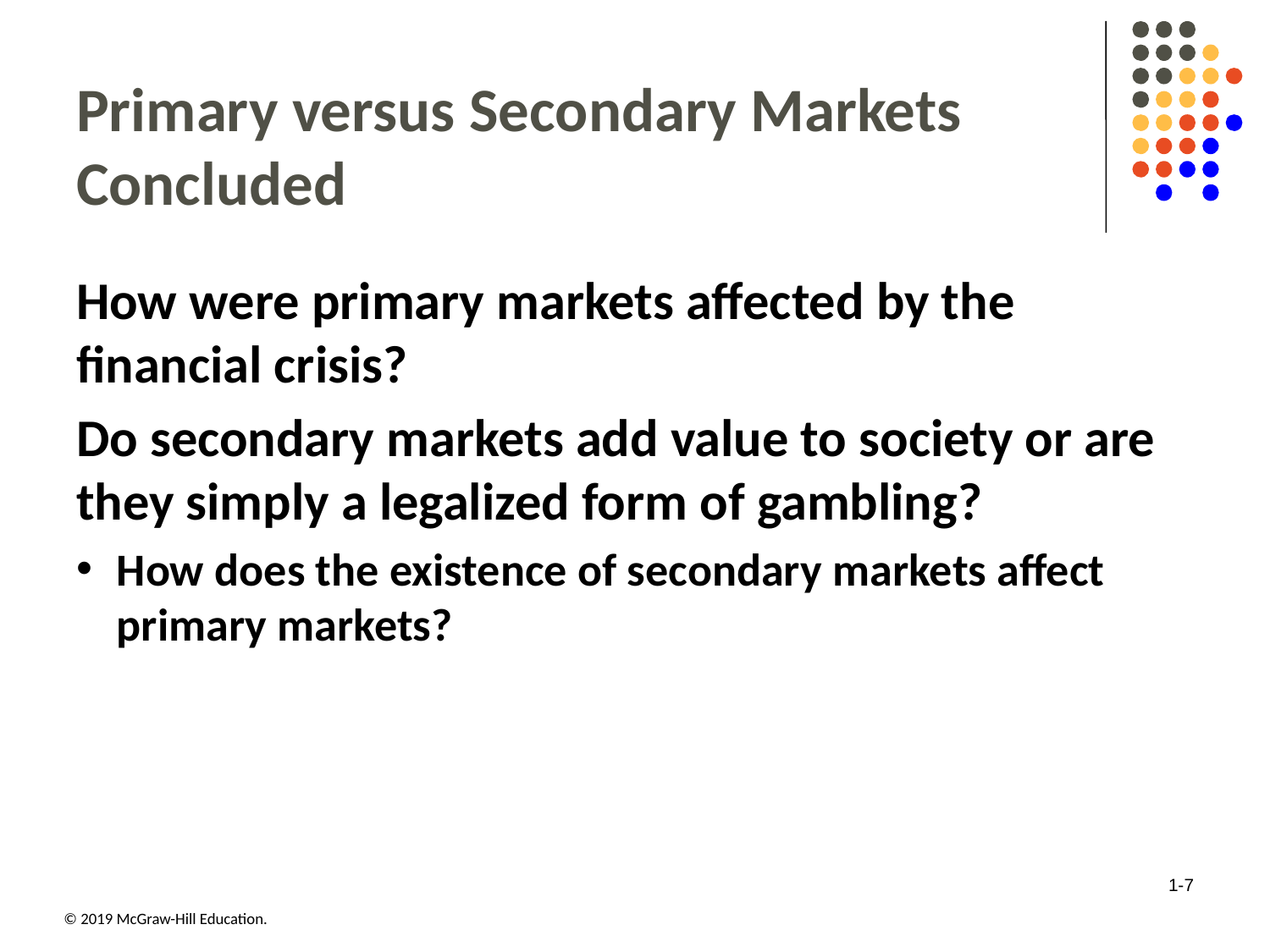

# Primary versus Secondary Markets Concluded
How were primary markets affected by the financial crisis?
Do secondary markets add value to society or are they simply a legalized form of gambling?
How does the existence of secondary markets affect primary markets?
1-7